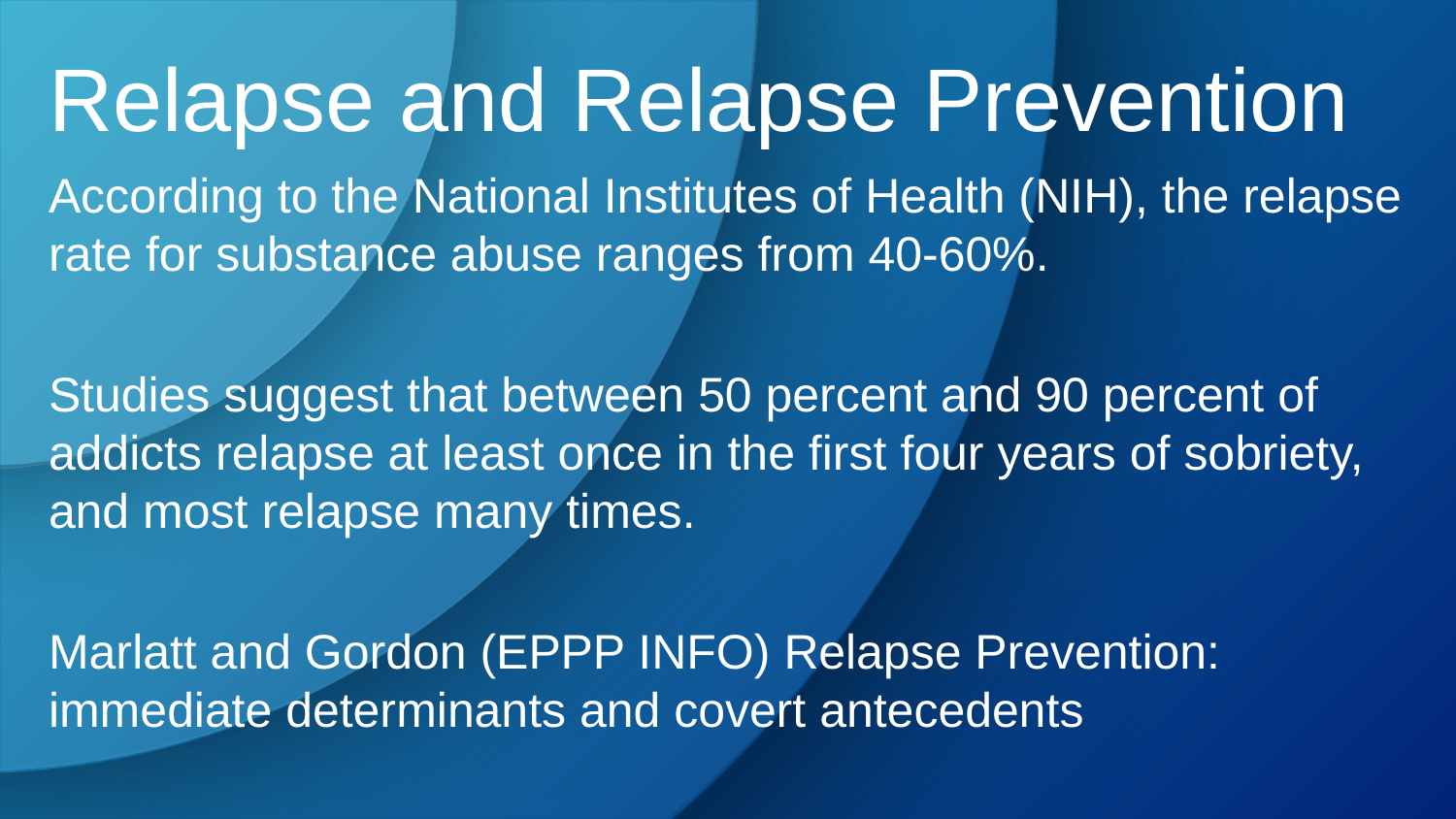

Relapse and Relapse Prevention
According to the National Institutes of Health (NIH), the relapse rate for substance abuse ranges from 40-60%.

Studies suggest that between 50 percent and 90 percent of addicts relapse at least once in the first four years of sobriety, and most relapse many times.

Marlatt and Gordon (EPPP INFO) Relapse Prevention: immediate determinants and covert antecedents